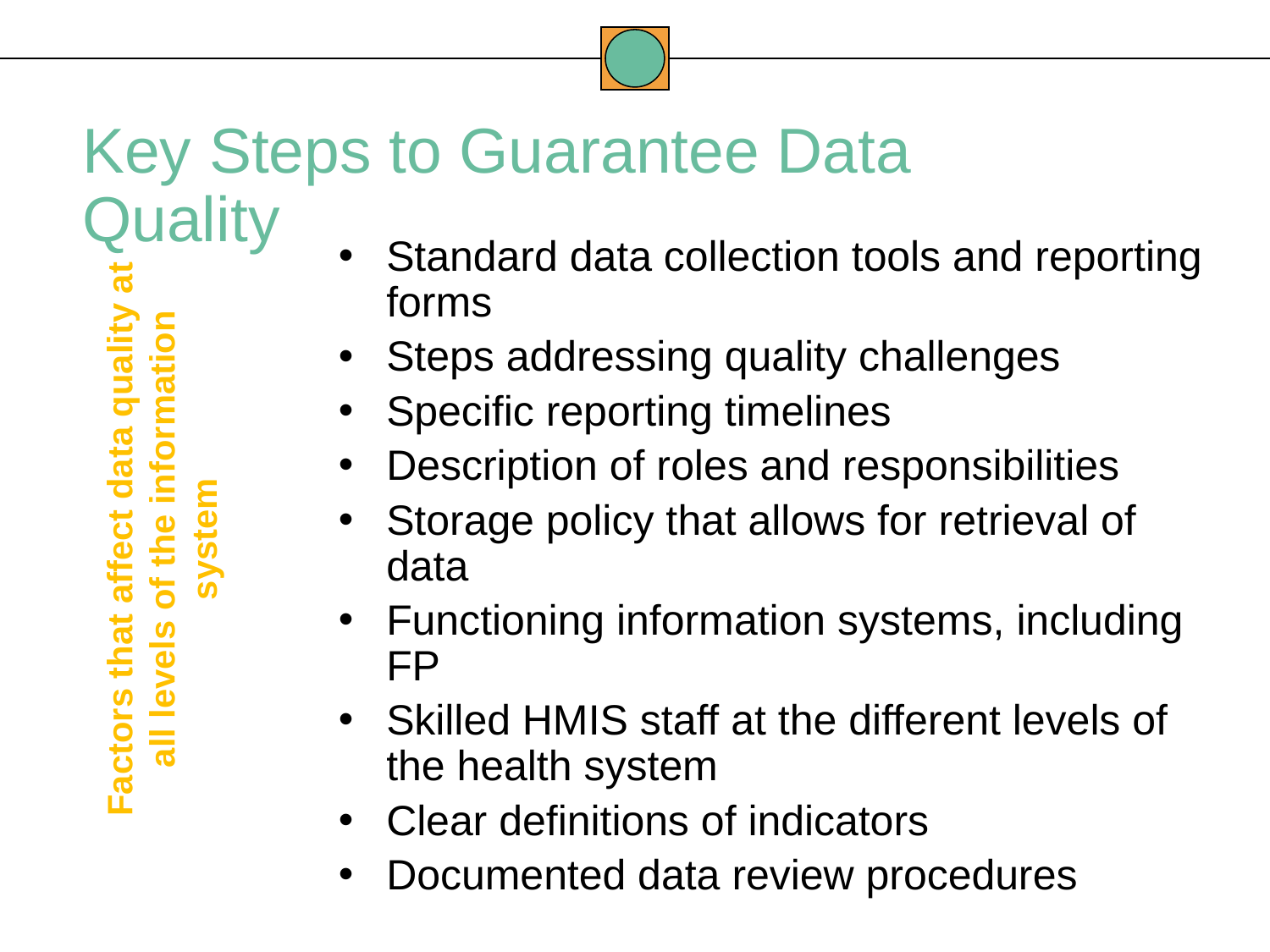

Key Steps to Guarantee Data Quality
Standard data collection tools and reporting forms
Steps addressing quality challenges
Specific reporting timelines
Description of roles and responsibilities
Storage policy that allows for retrieval of data
Functioning information systems, including FP
Skilled HMIS staff at the different levels of the health system
Clear definitions of indicators
Documented data review procedures

Factors that affect data quality at all levels of the information system